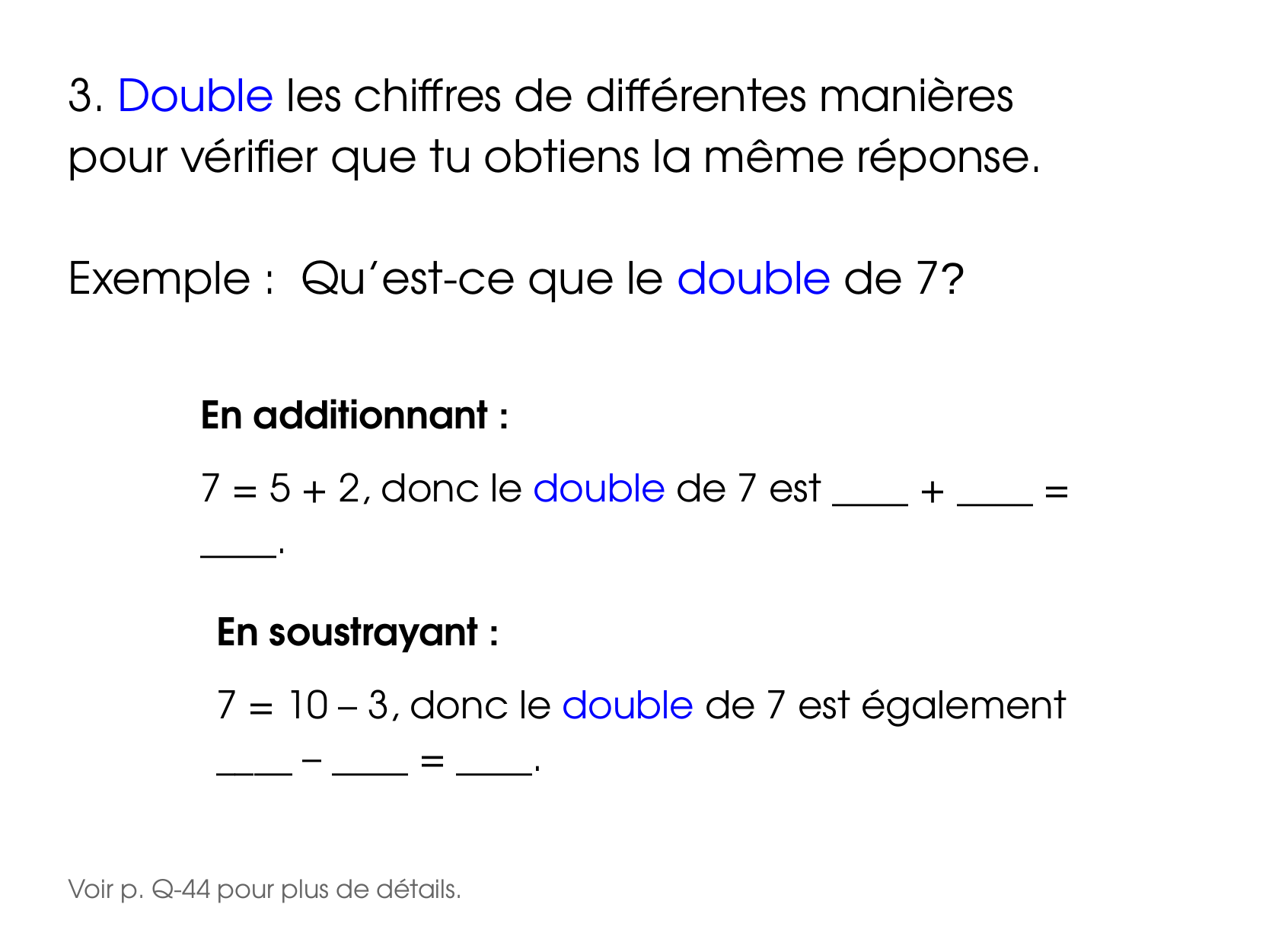

3. Double les chiffres de différentes manières
pour vérifier que tu obtiens la même réponse.
Exemple :  Qu’est-ce que le double de 7?
En additionnant :
7 = 5 + 2, donc le double de 7 est ____ + ____ = ____.
En soustrayant :
7 = 10 – 3, donc le double de 7 est également ____ – ____ = ____.
Voir p. Q-44 pour plus de détails.